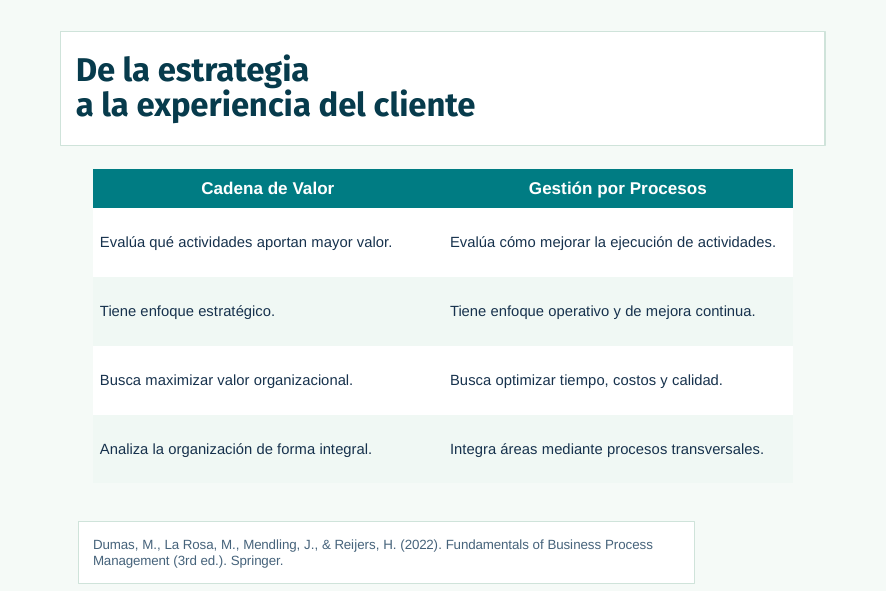

# De la estrategia
a la experiencia del cliente
| Cadena de Valor | Gestión por Procesos |
| --- | --- |
| Evalúa qué actividades aportan mayor valor. | Evalúa cómo mejorar la ejecución de actividades. |
| Tiene enfoque estratégico. | Tiene enfoque operativo y de mejora continua. |
| Busca maximizar valor organizacional. | Busca optimizar tiempo, costos y calidad. |
| Analiza la organización de forma integral. | Integra áreas mediante procesos transversales. |
Dumas, M., La Rosa, M., Mendling, J., & Reijers, H. (2022). Fundamentals of Business Process Management (3rd ed.). Springer.